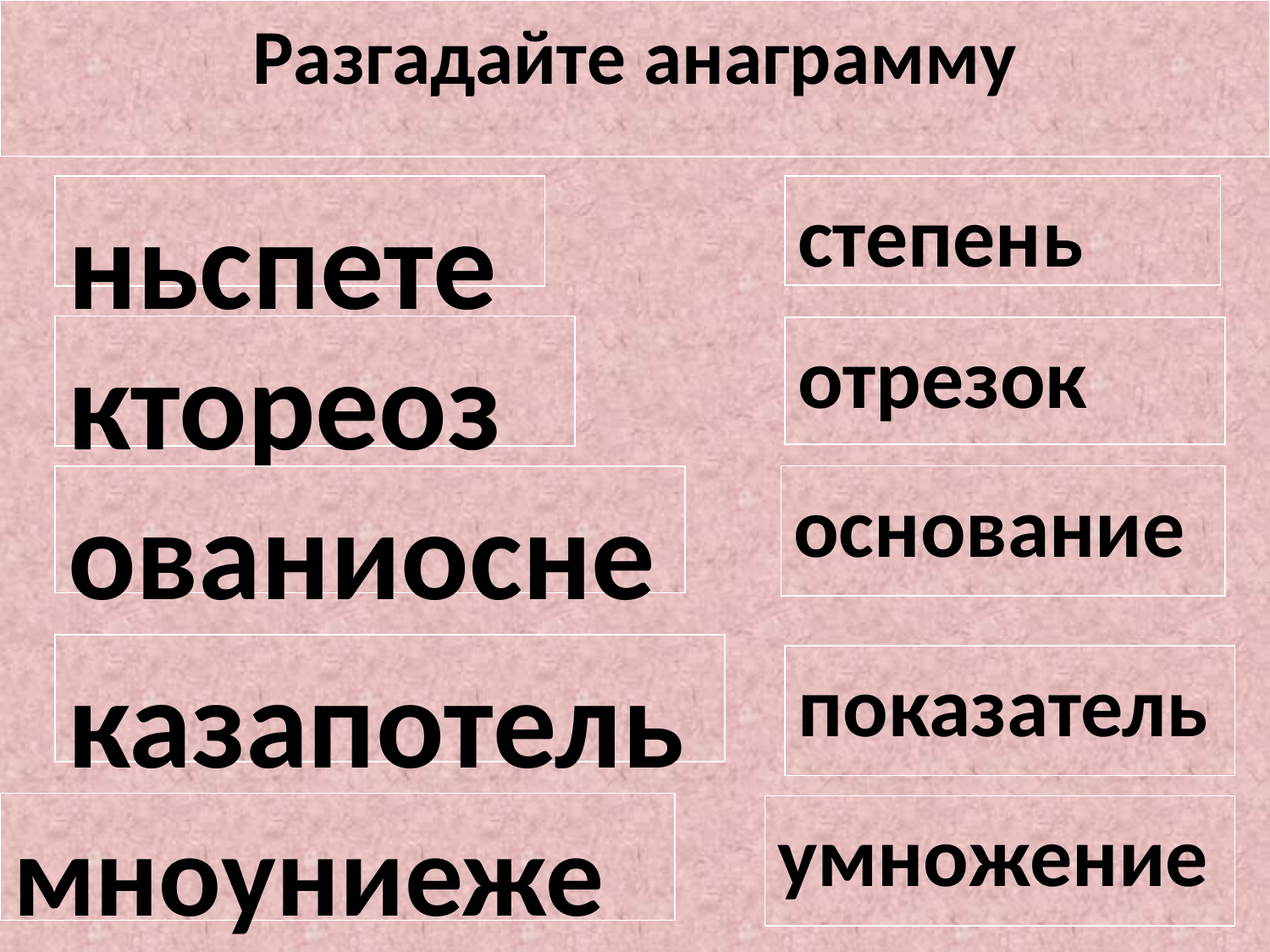

Разгадайте анаграмму
Разгадайте анаграммы
Исключите слово лишнее по смыслу
#

ньспете
степень
ктореоз
отрезок
основание
ованиосне
казапотель
показатель
мноуниеже
умножение